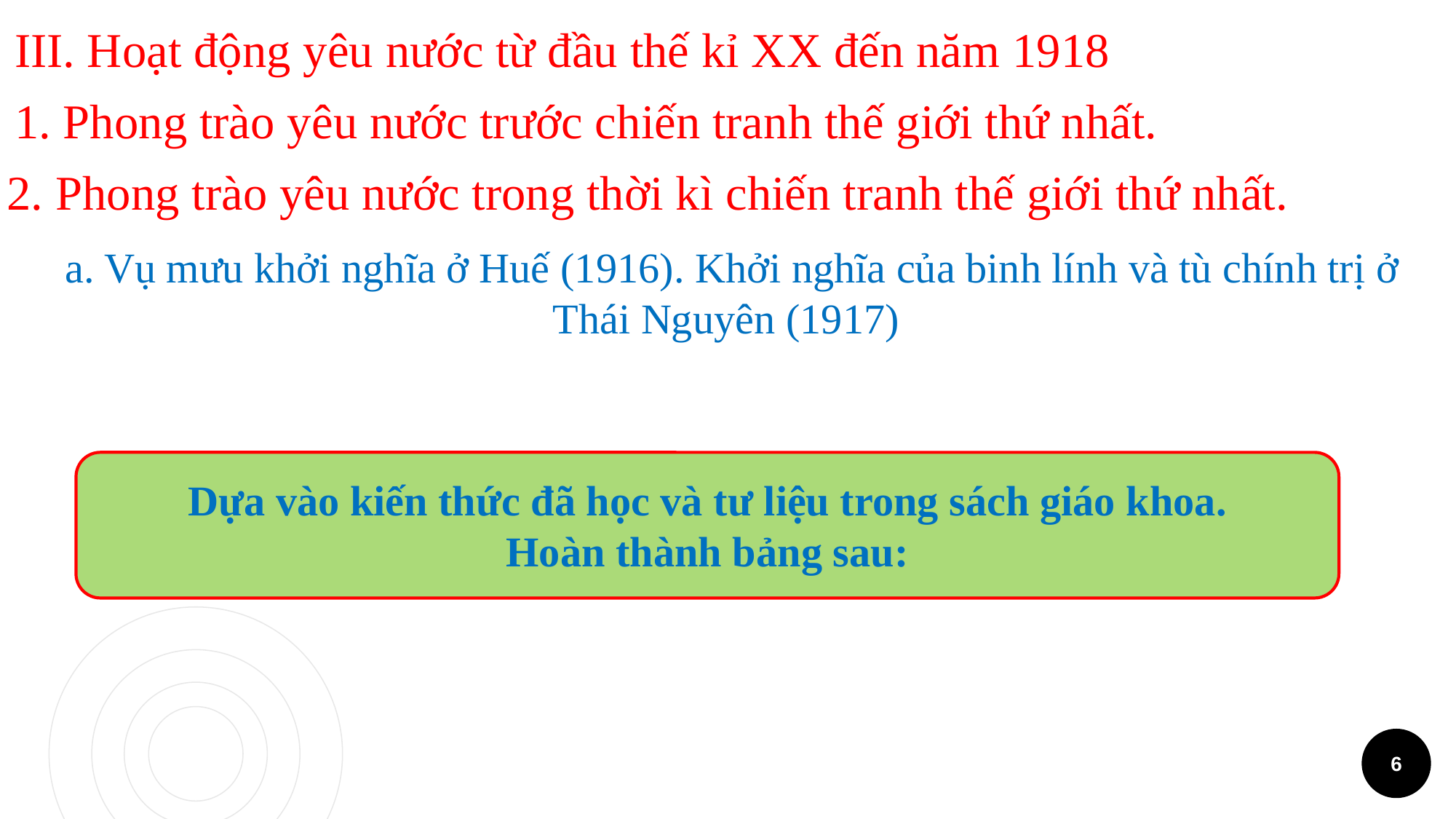

III. Hoạt động yêu nước từ đầu thế kỉ XX đến năm 1918
1. Phong trào yêu nước trước chiến tranh thế giới thứ nhất.
2. Phong trào yêu nước trong thời kì chiến tranh thế giới thứ nhất.
a. Vụ mưu khởi nghĩa ở Huế (1916). Khởi nghĩa của binh lính và tù chính trị ở Thái Nguyên (1917)

Dựa vào kiến thức đã học và tư liệu trong sách giáo khoa. Hoàn thành bảng sau:
6